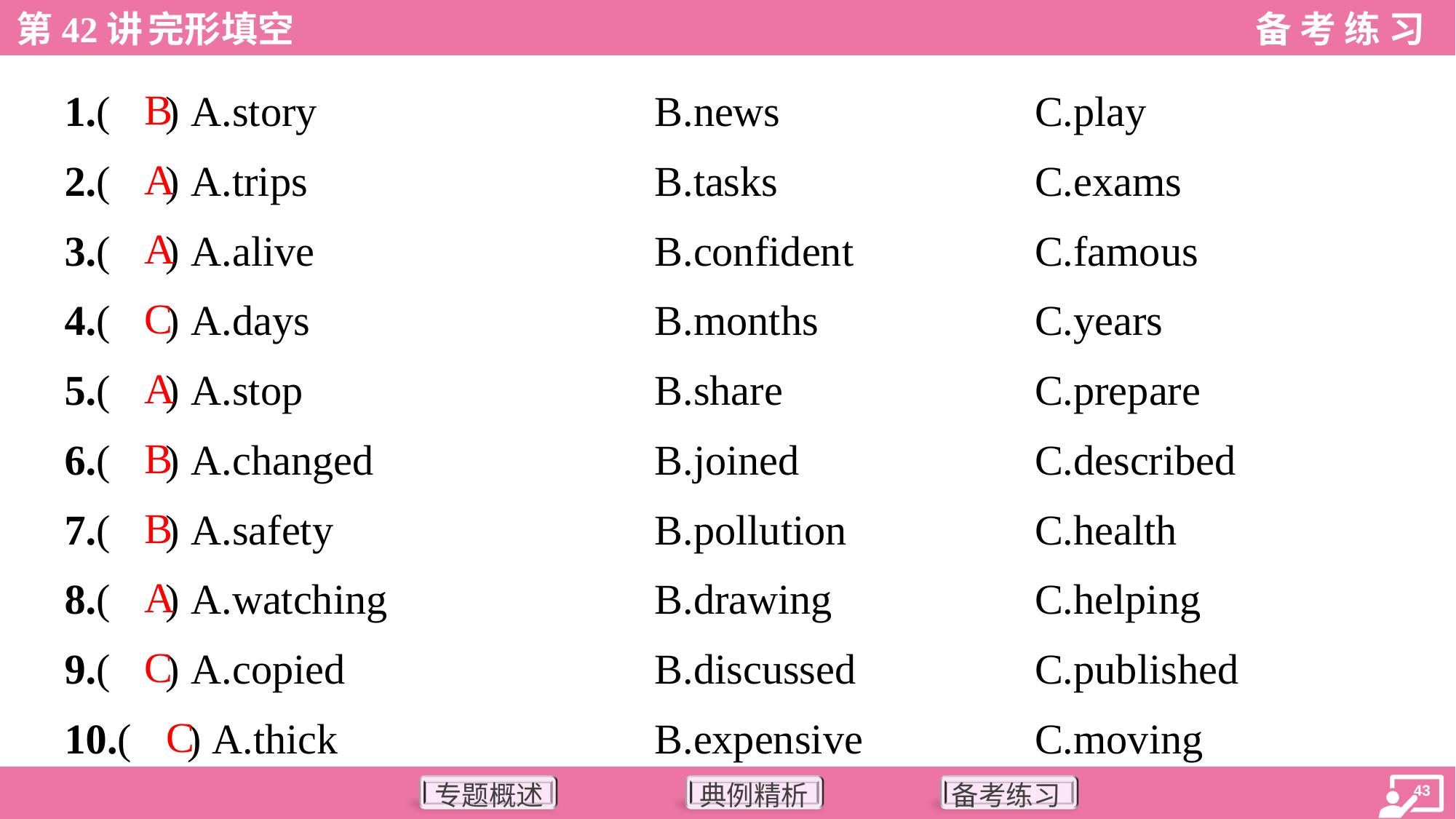

B
1.(     ) A.story	B.news	C.play
A
2.(     ) A.trips	B.tasks	C.exams
A
3.(     ) A.alive	B.confident	C.famous
C
4.(     ) A.days	B.months	C.years
A
5.(     ) A.stop	B.share	C.prepare
B
6.(     ) A.changed	B.joined	C.described
B
7.(     ) A.safety	B.pollution	C.health
A
8.(     ) A.watching	B.drawing	C.helping
C
9.(     ) A.copied	B.discussed	C.published
C
10.(     ) A.thick	B.expensive	C.moving